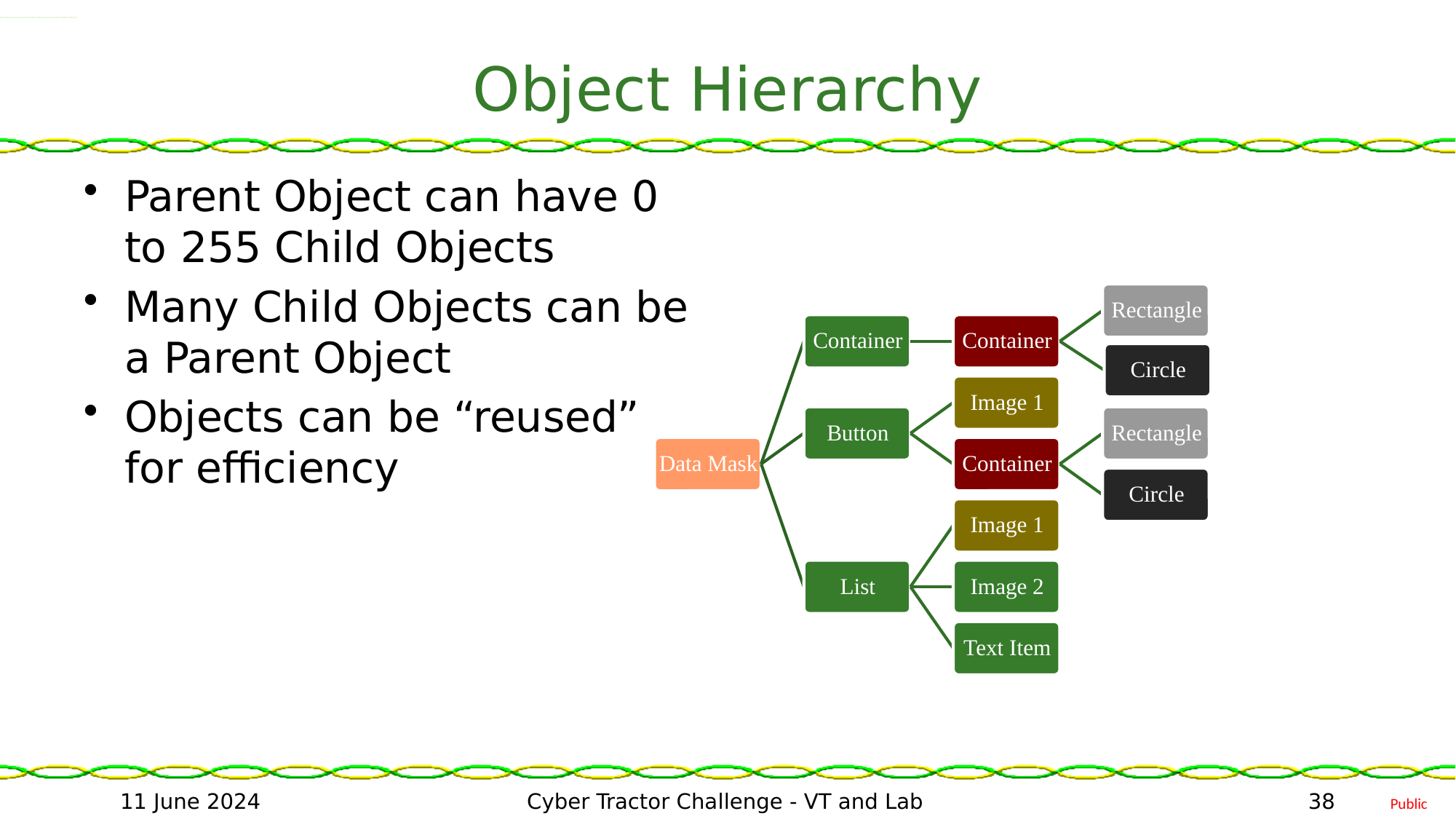

# Object Hierarchy
Parent Object can have 0 to 255 Child Objects
Many Child Objects can be a Parent Object
Objects can be “reused” for efficiency

Data Mask

Container

Container

Rectangle

Circle

Button

Image 1

Container

Rectangle

Circle

List

Image 1

Image 2

Text Item
11 June 2024
Cyber Tractor Challenge - VT and Lab
38